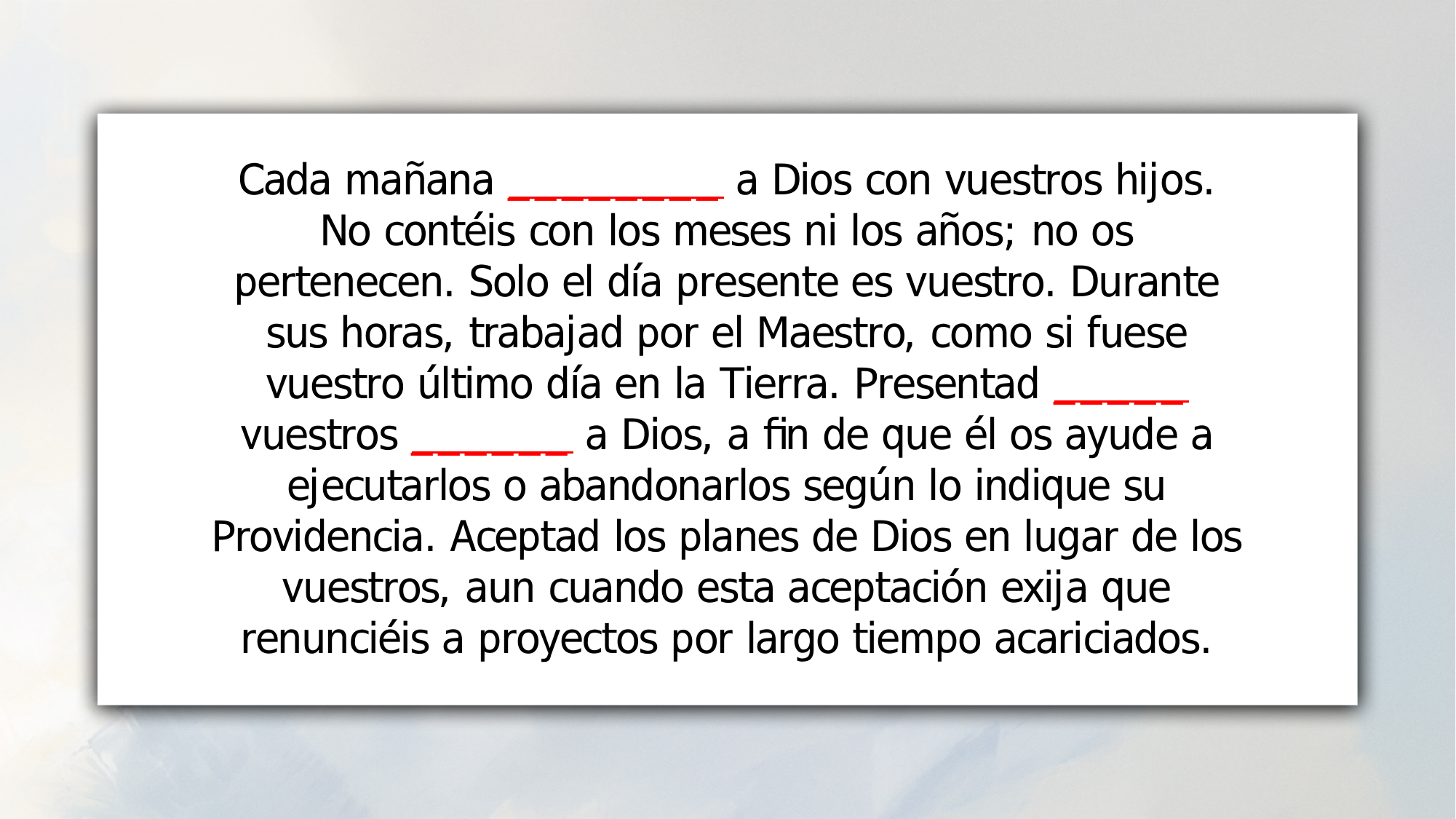

Cada mañana ________ a Dios con vuestros hijos. No contéis con los meses ni los años; no os pertenecen. Solo el día presente es vuestro. Durante sus horas, trabajad por el Maestro, como si fuese vuestro último día en la Tierra. Presentad _____ vuestros ______ a Dios, a fin de que él os ayude a ejecutarlos o abandonarlos según lo indique su Providencia. Aceptad los planes de Dios en lugar de los vuestros, aun cuando esta aceptación exija que renunciéis a proyectos por largo tiempo acariciados.